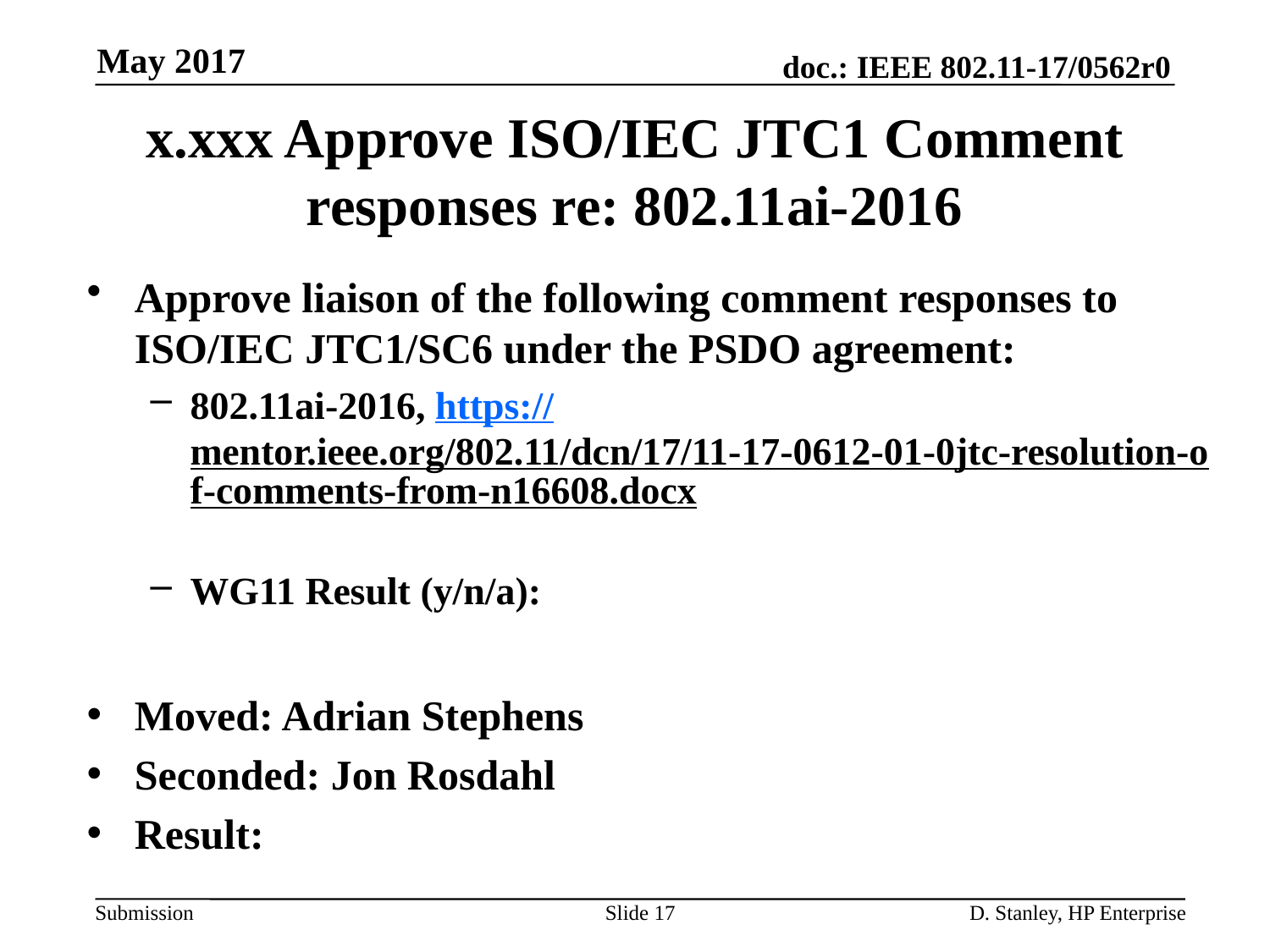

May 2017
# x.xxx Approve ISO/IEC JTC1 Comment responses re: 802.11ai-2016
Approve liaison of the following comment responses to ISO/IEC JTC1/SC6 under the PSDO agreement:
802.11ai-2016, https://mentor.ieee.org/802.11/dcn/17/11-17-0612-01-0jtc-resolution-of-comments-from-n16608.docx
WG11 Result (y/n/a):

Moved: Adrian Stephens
Seconded: Jon Rosdahl
Result:

Slide 17
D. Stanley, HP Enterprise